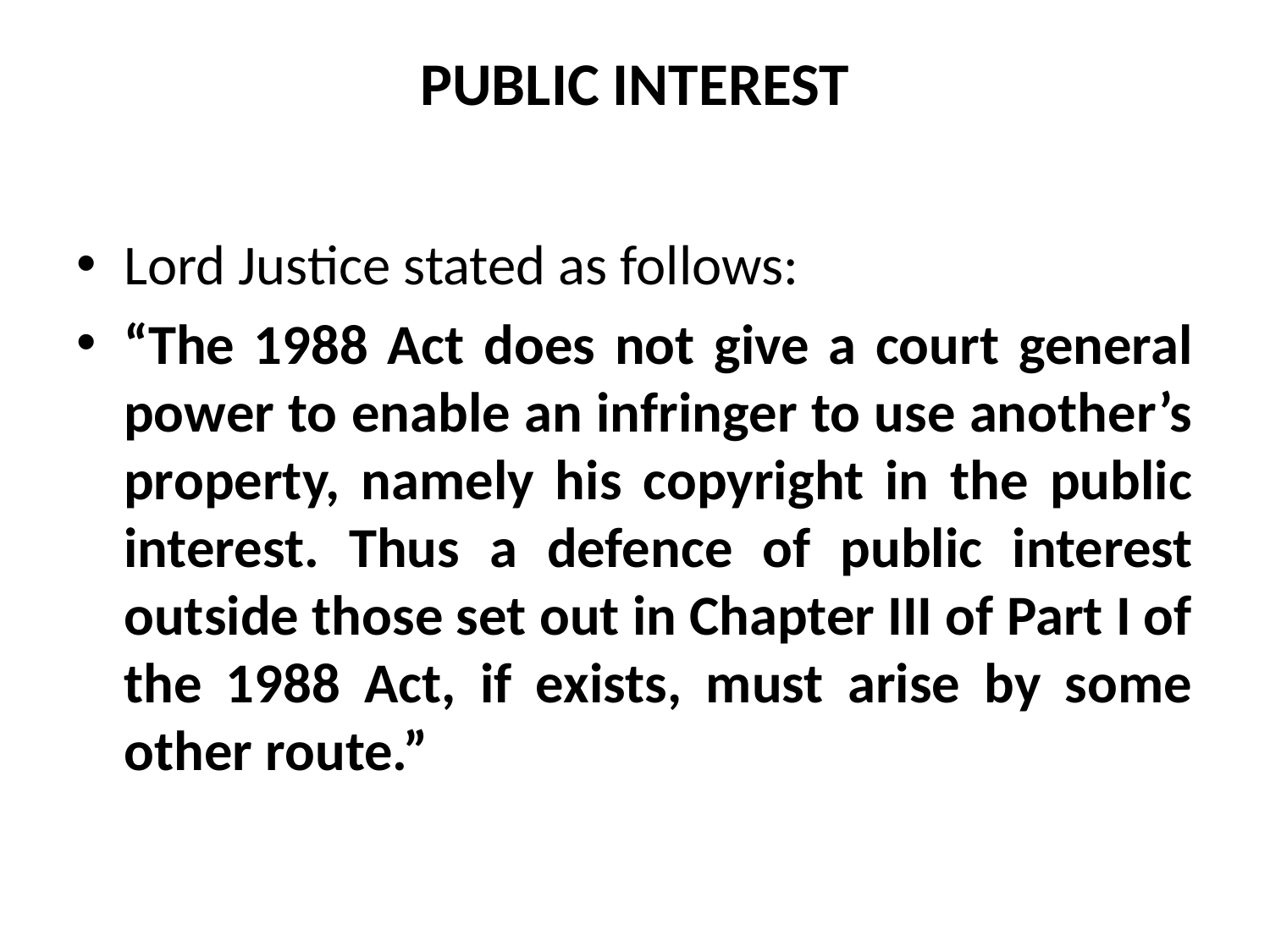

# PUBLIC INTEREST
Lord Justice stated as follows:
“The 1988 Act does not give a court general power to enable an infringer to use another’s property, namely his copyright in the public interest. Thus a defence of public interest outside those set out in Chapter III of Part I of the 1988 Act, if exists, must arise by some other route.”